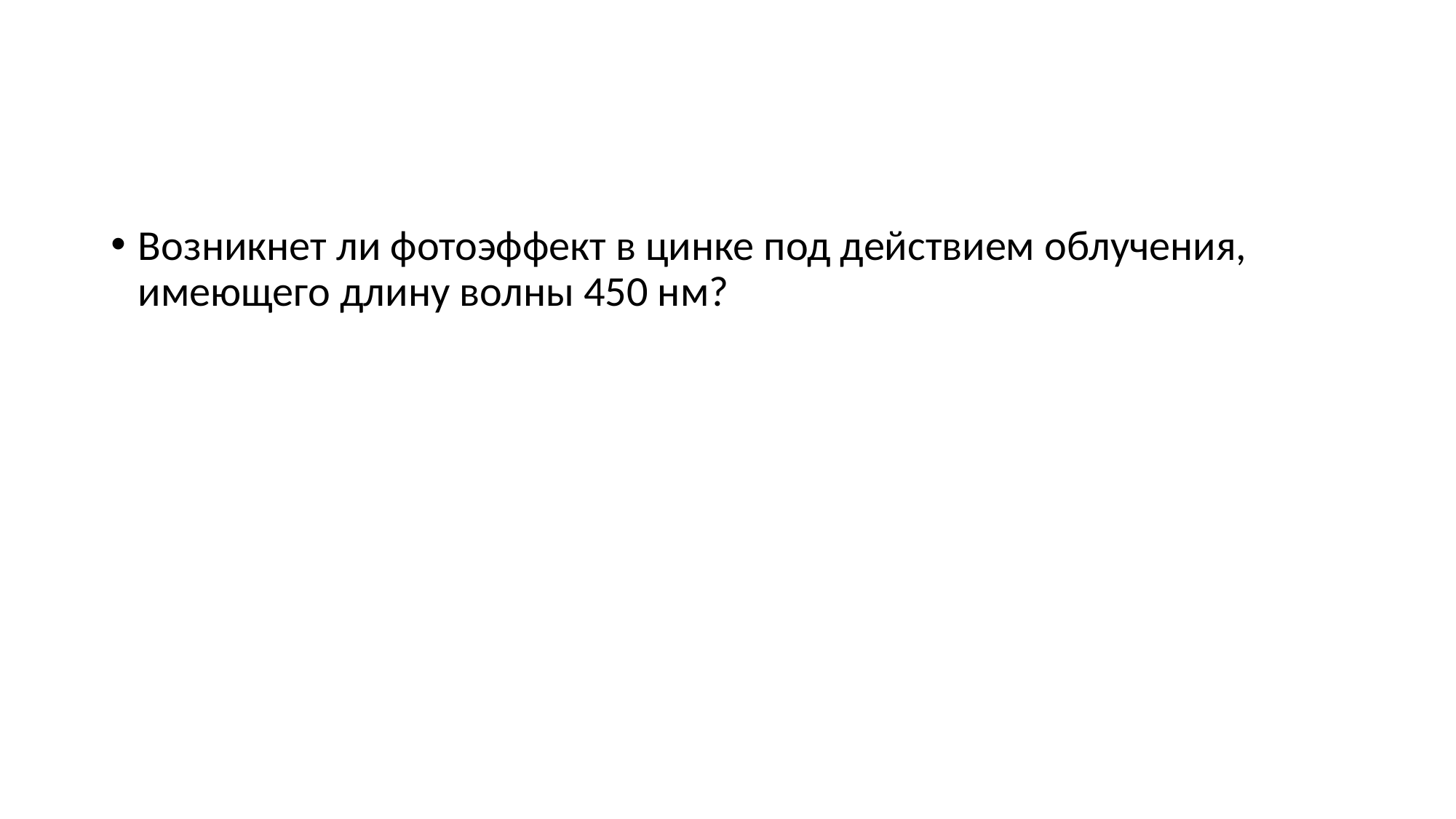

Возникнет ли фотоэффект в цинке под действием облучения, имеющего длину волны 450 нм?